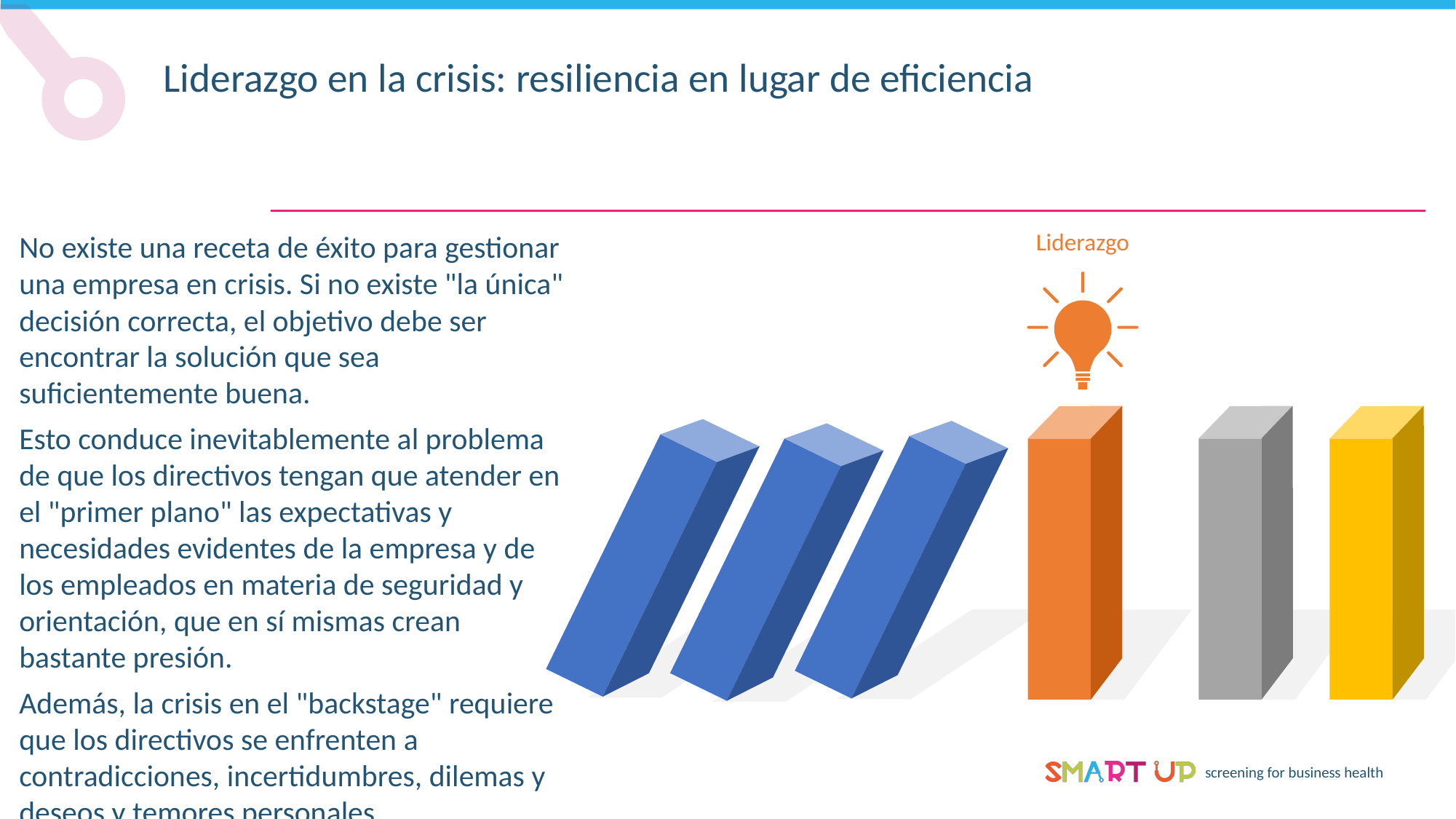

Liderazgo en la crisis: resiliencia en lugar de eficiencia
Liderazgo
No existe una receta de éxito para gestionar una empresa en crisis. Si no existe "la única" decisión correcta, el objetivo debe ser encontrar la solución que sea suficientemente buena.
Esto conduce inevitablemente al problema de que los directivos tengan que atender en el "primer plano" las expectativas y necesidades evidentes de la empresa y de los empleados en materia de seguridad y orientación, que en sí mismas crean bastante presión.
Además, la crisis en el "backstage" requiere que los directivos se enfrenten a contradicciones, incertidumbres, dilemas y deseos y temores personales.